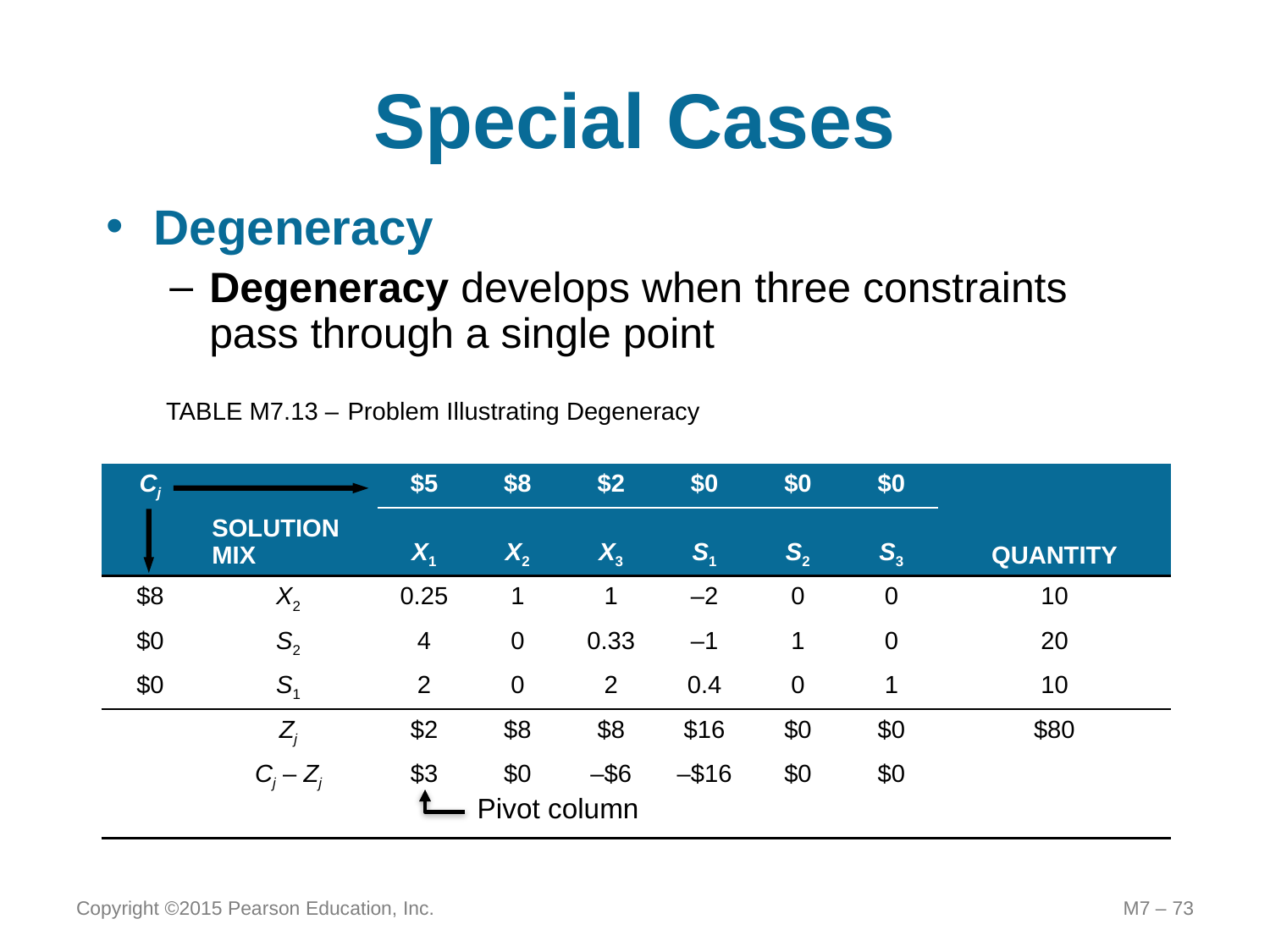

# Special Cases
Degeneracy
Degeneracy develops when three constraints pass through a single point
TABLE M7.13 –	 Problem Illustrating Degeneracy
| Cj |  | $5 | $8 | $2 | $0 | $0 | $0 |  |
| --- | --- | --- | --- | --- | --- | --- | --- | --- |
|  | SOLUTION MIX | X1 | X2 | X3 | S1 | S2 | S3 | QUANTITY |
| $8 | X2 | 0.25 | 1 | 1 | –2 | 0 | 0 | 10 |
| $0 | S2 | 4 | 0 | 0.33 | –1 | 1 | 0 | 20 |
| $0 | S1 | 2 | 0 | 2 | 0.4 | 0 | 1 | 10 |
|  | Zj | $2 | $8 | $8 | $16 | $0 | $0 | $80 |
|  | Cj – Zj | $3 | $0 | –$6 | –$16 | $0 | $0 |  |
|  |  |  |  |  |  |  |  |  |

Pivot column

Copyright ©2015 Pearson Education, Inc.
M7 – 73